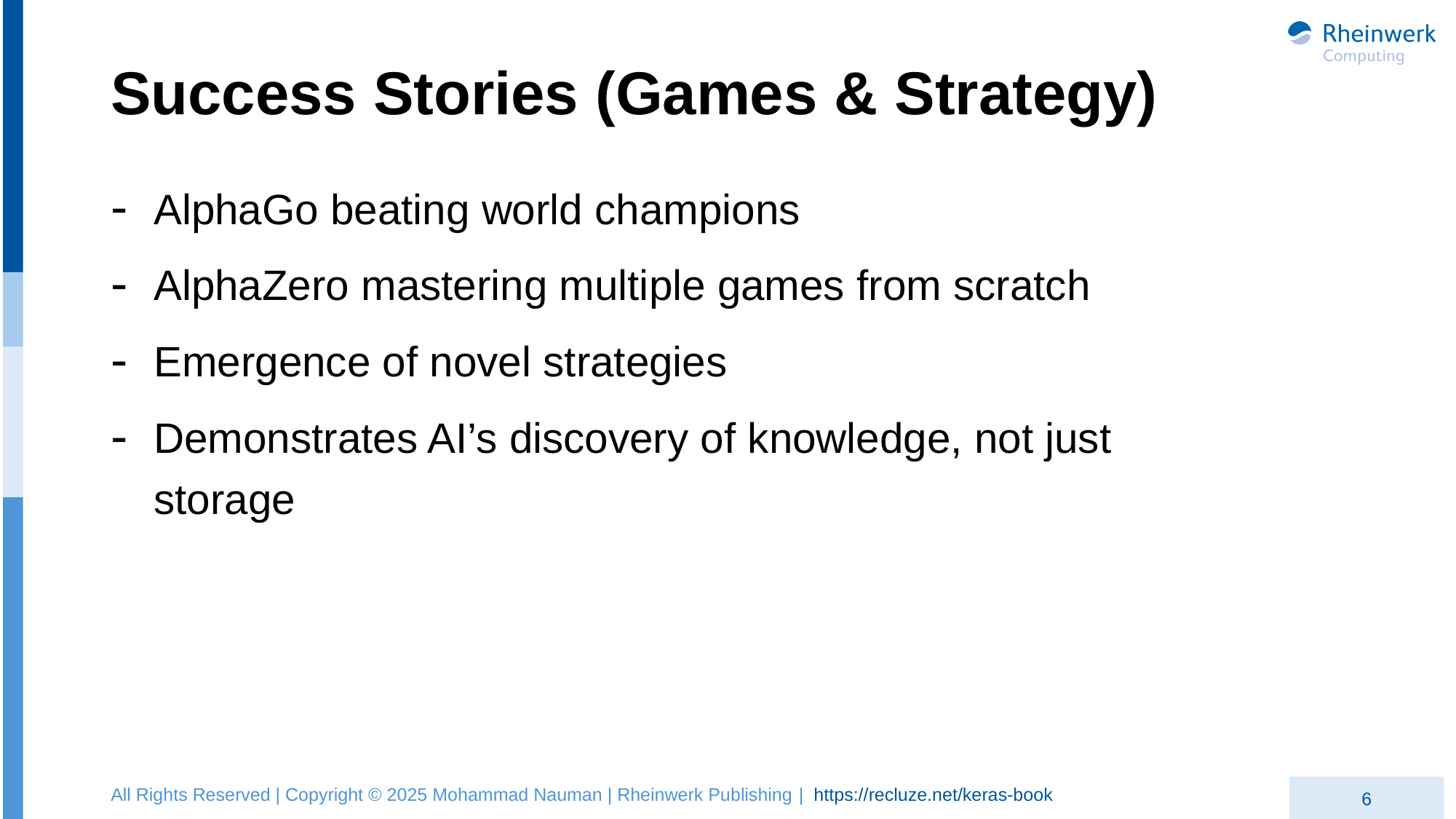

# Success Stories (Games & Strategy)
AlphaGo beating world champions
AlphaZero mastering multiple games from scratch
Emergence of novel strategies
Demonstrates AI’s discovery of knowledge, not just storage